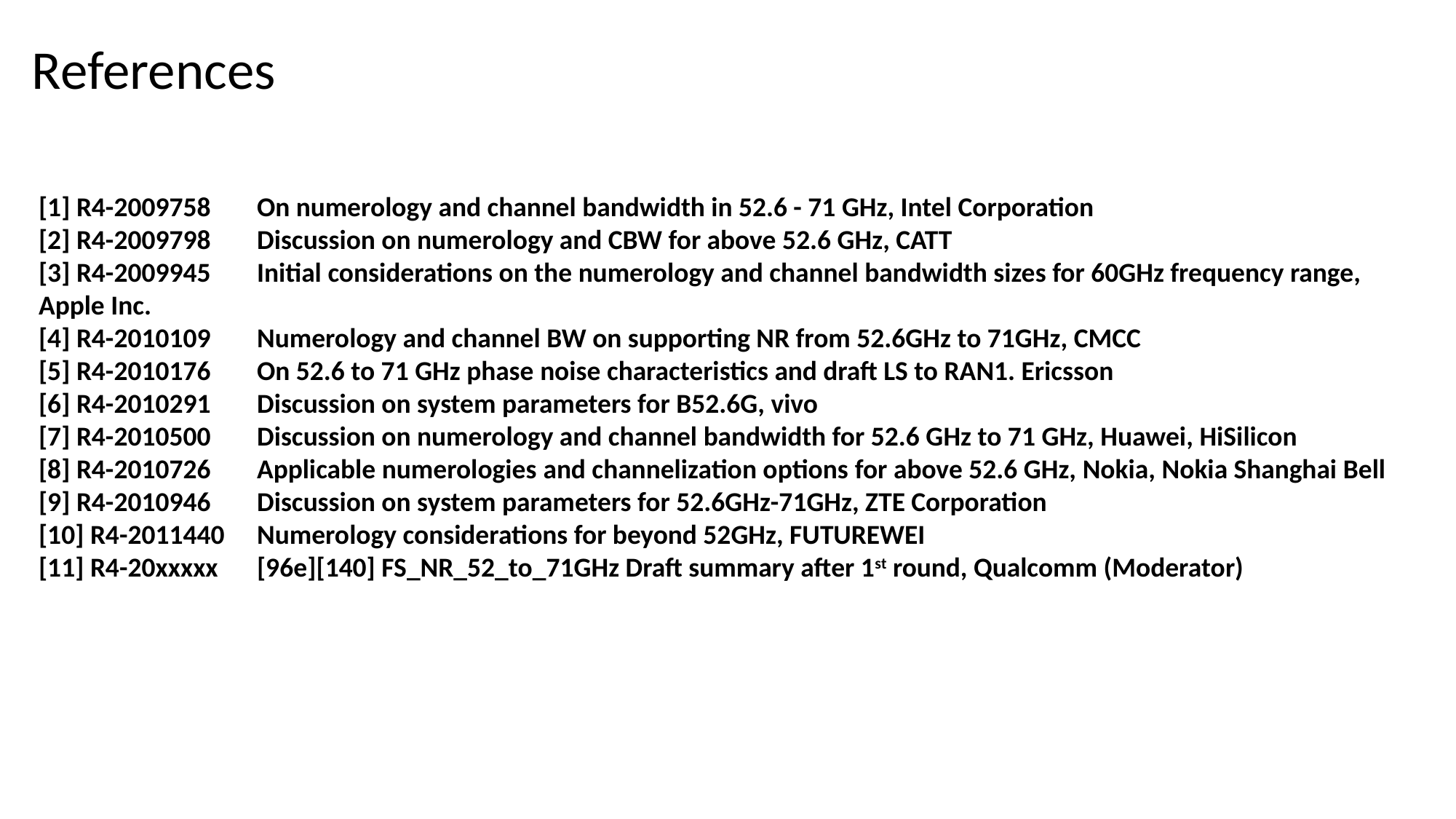

References

[1] R4-2009758	On numerology and channel bandwidth in 52.6 - 71 GHz, Intel Corporation
[2] R4-2009798	Discussion on numerology and CBW for above 52.6 GHz, CATT
[3] R4-2009945	Initial considerations on the numerology and channel bandwidth sizes for 60GHz frequency range, Apple Inc.
[4] R4-2010109	Numerology and channel BW on supporting NR from 52.6GHz to 71GHz, CMCC
[5] R4-2010176	On 52.6 to 71 GHz phase noise characteristics and draft LS to RAN1. Ericsson
[6] R4-2010291	Discussion on system parameters for B52.6G, vivo
[7] R4-2010500	Discussion on numerology and channel bandwidth for 52.6 GHz to 71 GHz, Huawei, HiSilicon
[8] R4-2010726	Applicable numerologies and channelization options for above 52.6 GHz, Nokia, Nokia Shanghai Bell
[9] R4-2010946	Discussion on system parameters for 52.6GHz-71GHz, ZTE Corporation
[10] R4-2011440	Numerology considerations for beyond 52GHz, FUTUREWEI
[11] R4-20xxxxx	[96e][140] FS_NR_52_to_71GHz Draft summary after 1st round, Qualcomm (Moderator)